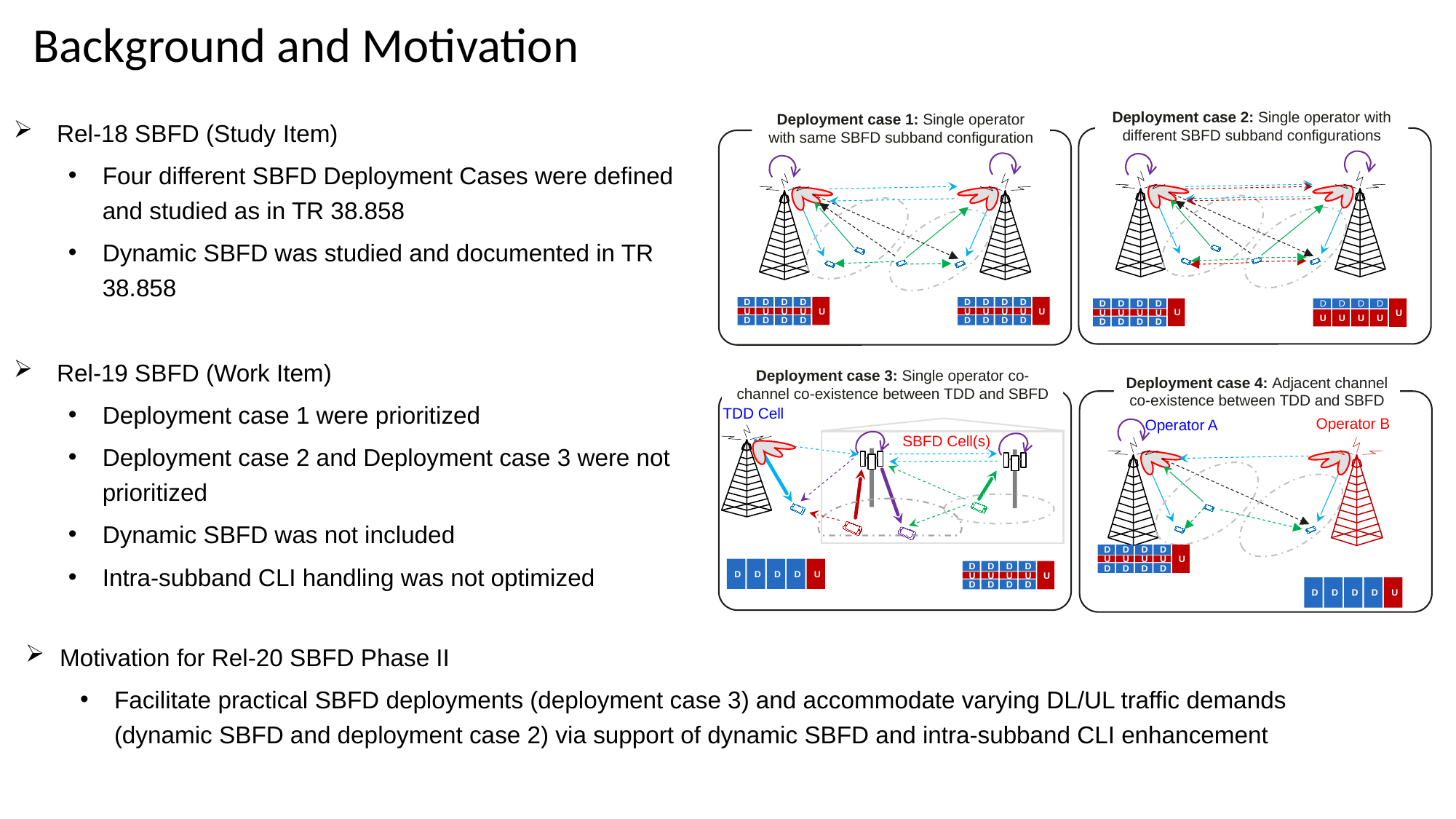

# Background and Motivation
Deployment case 2: Single operator with different SBFD subband configurations

D
D
D
D
U
U
U
U
U
D
D
D
D
D
D
D
D
U
U
U
U
U
Deployment case 1: Single operator with same SBFD subband configuration

D
D
D
D
U
U
U
U
U
D
D
D
D
D
D
D
D
U
U
U
U
U
D
D
D
D
Rel-18 SBFD (Study Item)
Four different SBFD Deployment Cases were defined and studied as in TR 38.858
Dynamic SBFD was studied and documented in TR 38.858

Rel-19 SBFD (Work Item)
Deployment case 1 were prioritized
Deployment case 2 and Deployment case 3 were not prioritized
Dynamic SBFD was not included
Intra-subband CLI handling was not optimized

Deployment case 3: Single operator co-channel co-existence between TDD and SBFD

TDD Cell

SBFD Cell(s)
D
D
D
D
U
D
D
D
D
U
U
U
U
U
D
D
D
D
Deployment case 4: Adjacent channel co-existence between TDD and SBFD

Operator B
Operator A

D
D
D
D
U
U
U
U
U
D
D
D
D
D
D
D
D
U
Motivation for Rel-20 SBFD Phase II
Facilitate practical SBFD deployments (deployment case 3) and accommodate varying DL/UL traffic demands (dynamic SBFD and deployment case 2) via support of dynamic SBFD and intra-subband CLI enhancement